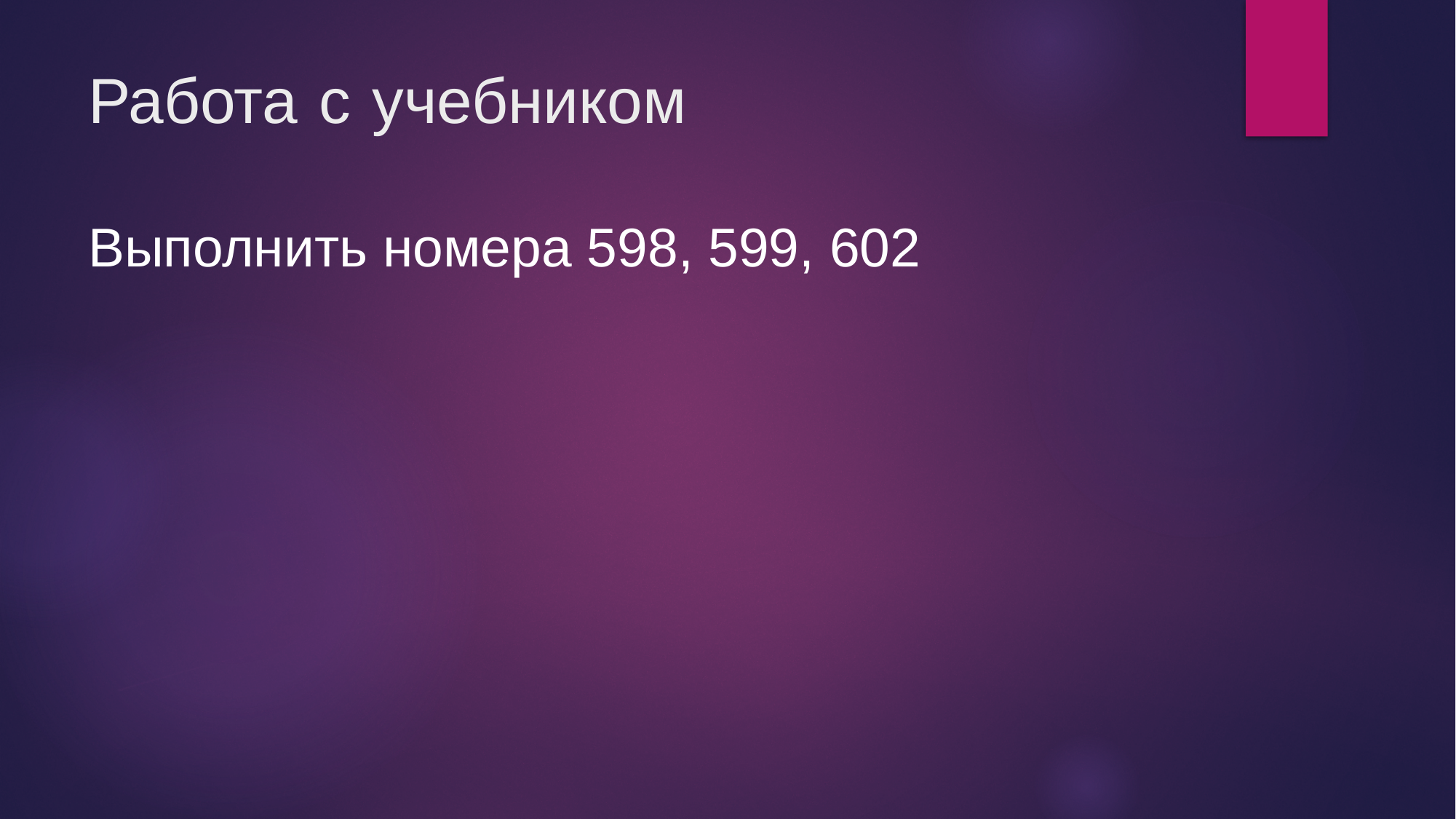

# Работа с учебником
Выполнить номера 598, 599, 602